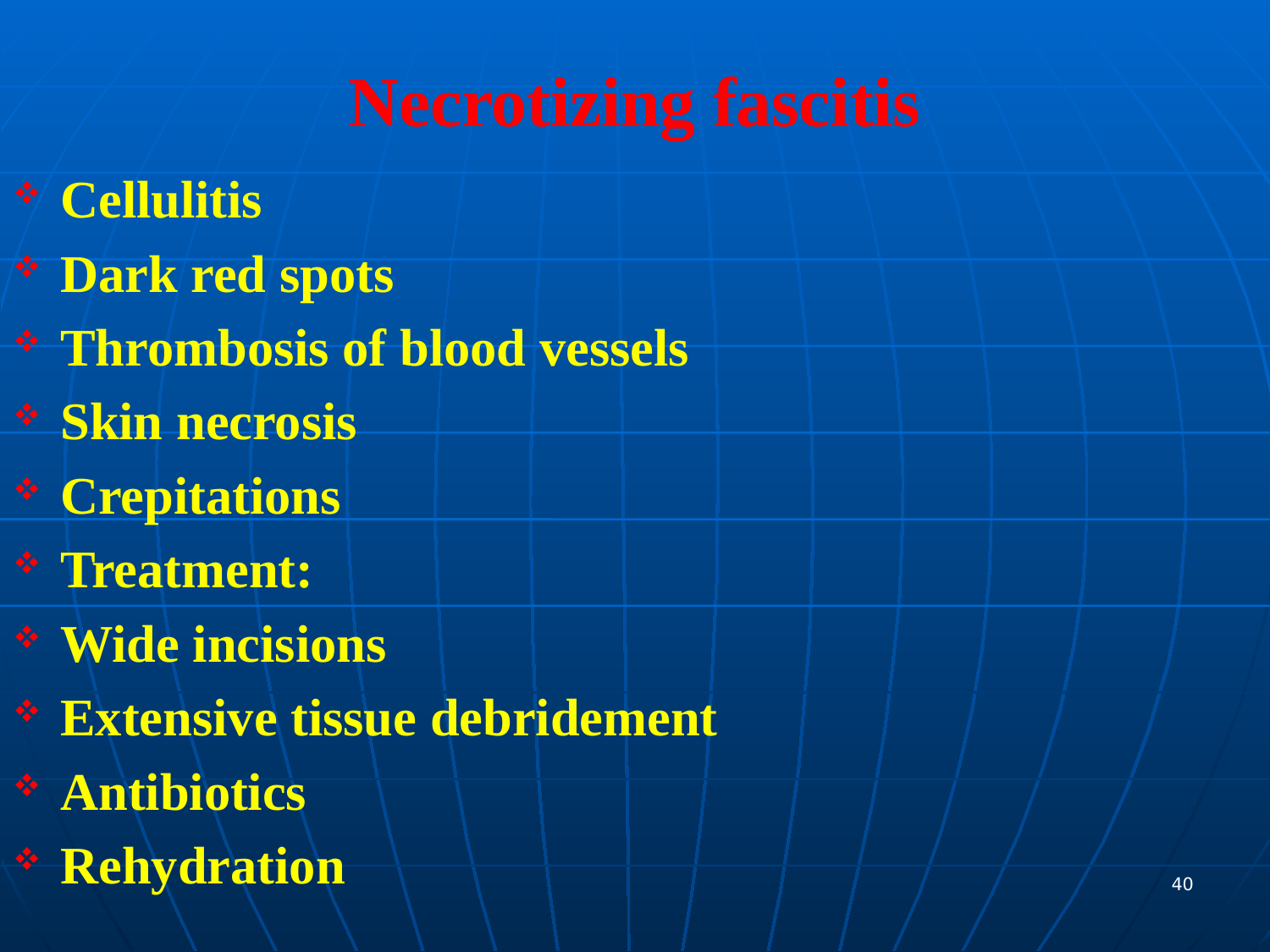

# Necrotizing fascitis
Cellulitis
Dark red spots
Thrombosis of blood vessels
Skin necrosis
Crepitations
Treatment:
Wide incisions
Extensive tissue debridement
Antibiotics
Rehydration
40